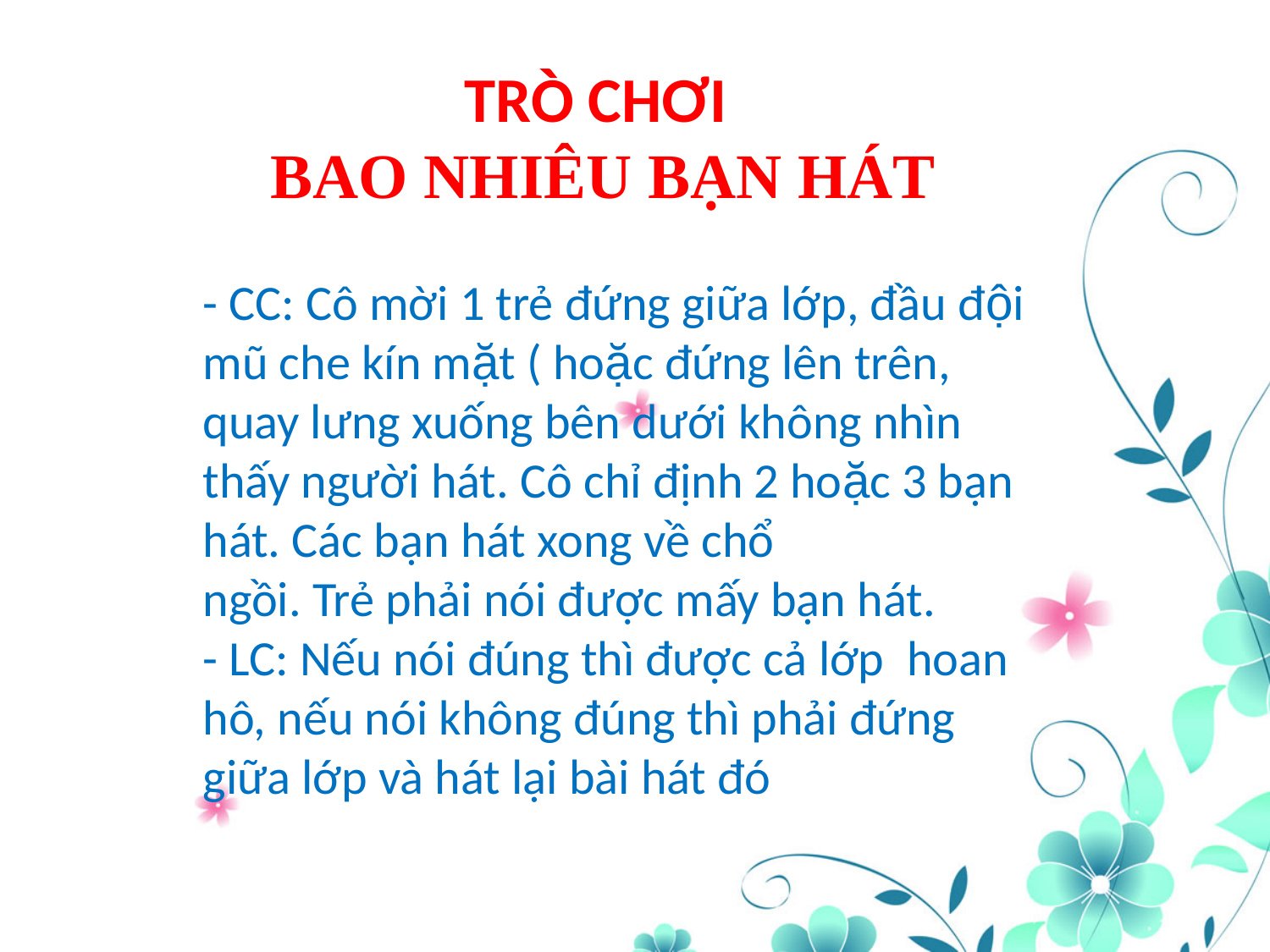

TRÒ CHƠI
BAO NHIÊU BẠN HÁT

- CC: Cô mời 1 trẻ đứng giữa lớp, đầu đội mũ che kín mặt ( hoặc đứng lên trên, quay lưng xuống bên dưới không nhìn thấy người hát. Cô chỉ định 2 hoặc 3 bạn hát. Các bạn hát xong về chổ ngồi. Trẻ phải nói được mấy bạn hát.
- LC: Nếu nói đúng thì được cả lớp  hoan hô, nếu nói không đúng thì phải đứng giữa lớp và hát lại bài hát đó